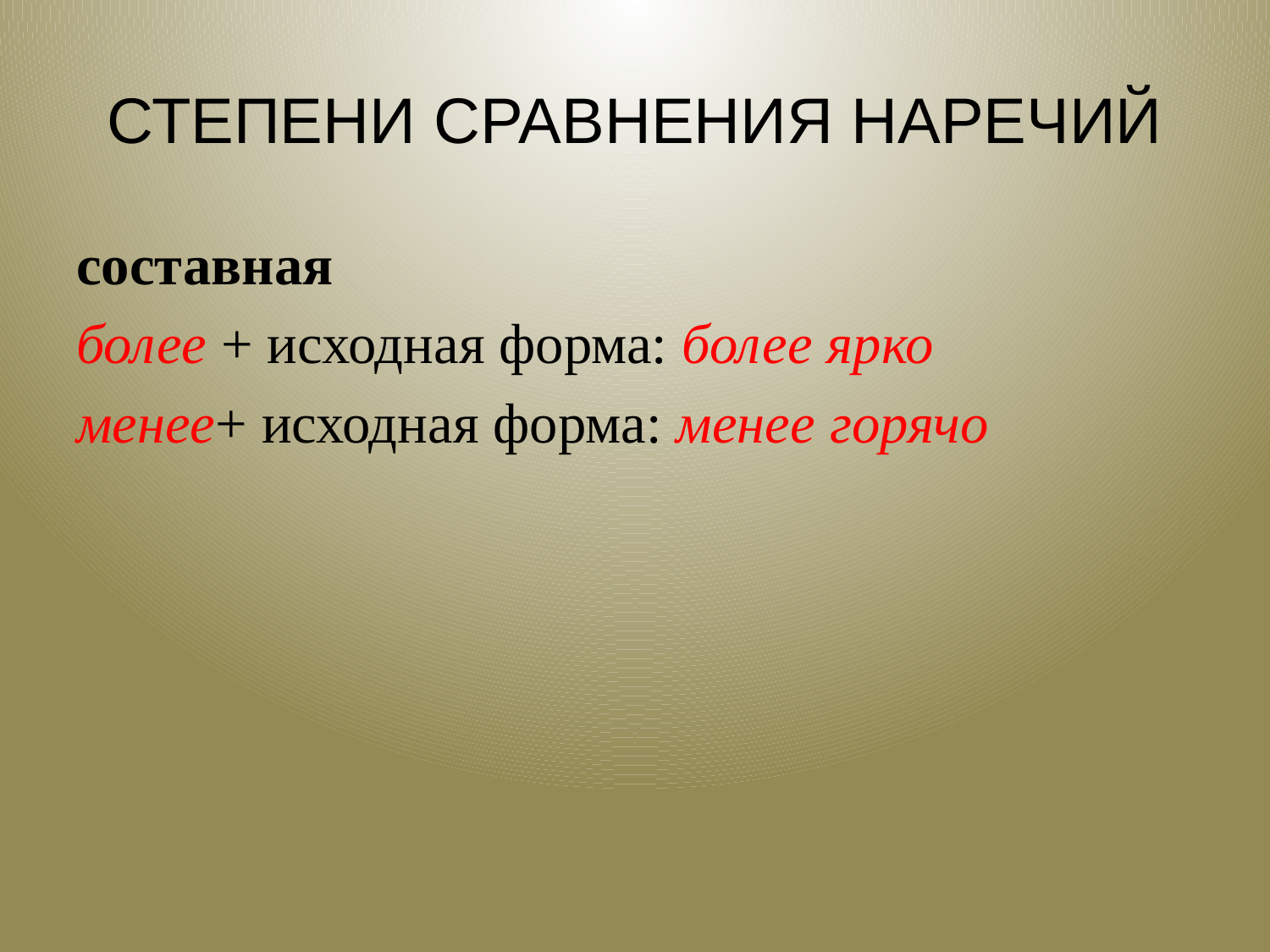

# СТЕПЕНИ СРАВНЕНИЯ НАРЕЧИЙ
составная
более + исходная форма: более ярко
менее+ исходная форма: менее горячо